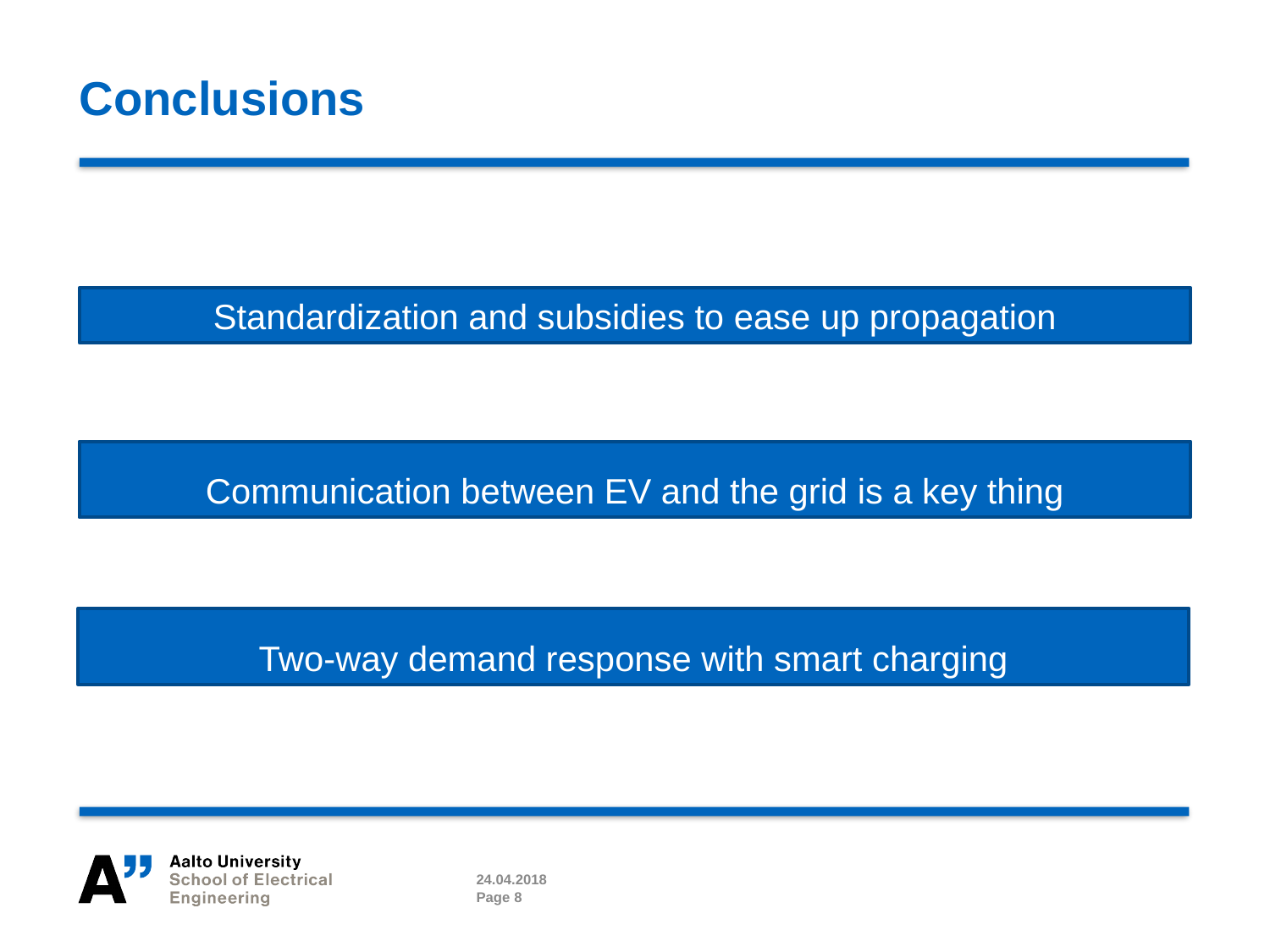

# Conclusions

Standardization and subsidies to ease up propagation
Communication between EV and the grid is a key thing
Two-way demand response with smart charging

24.04.2018

Page 8